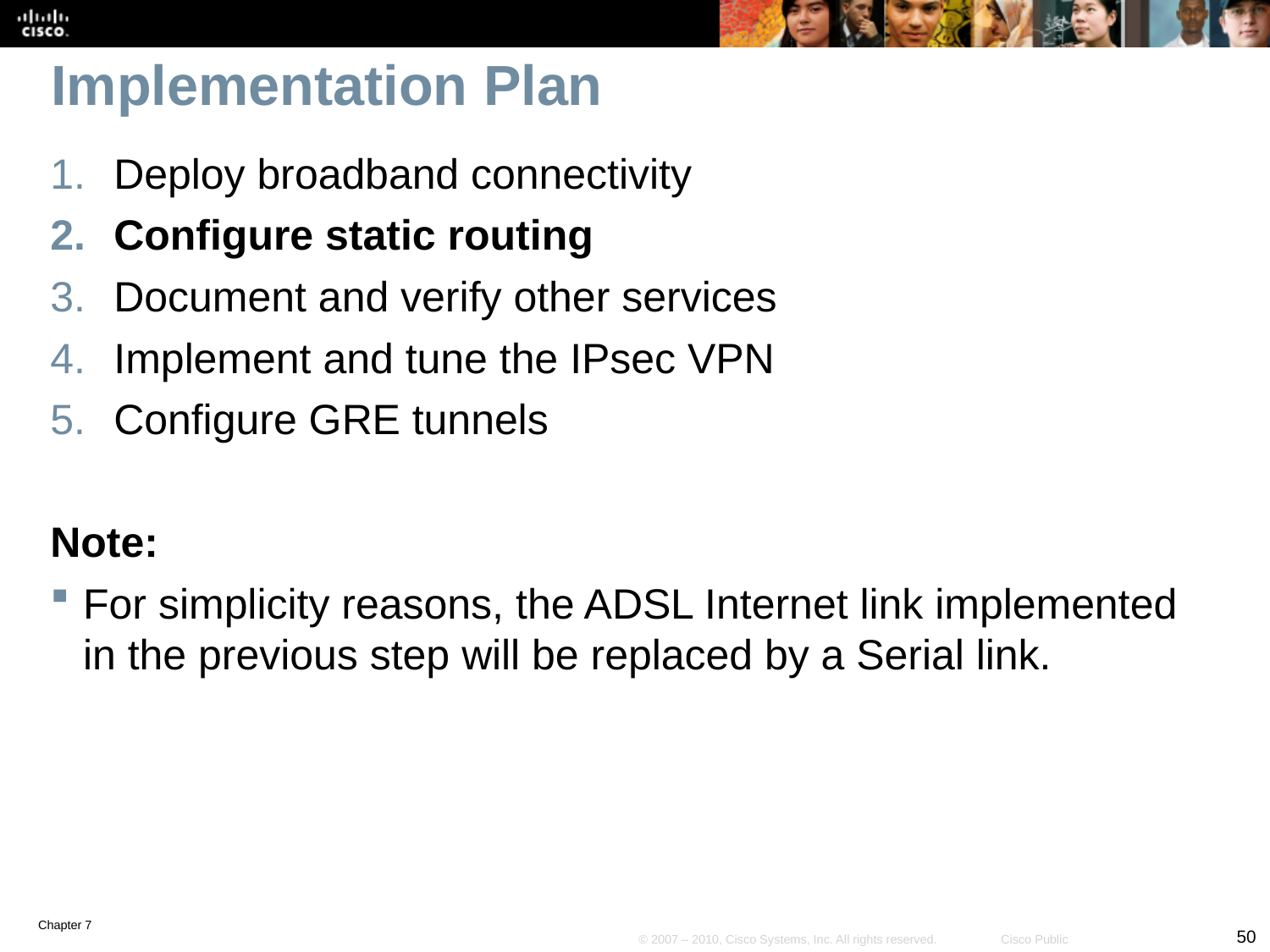

# Implementation Plan
Deploy broadband connectivity
Configure static routing
Document and verify other services
Implement and tune the IPsec VPN
Configure GRE tunnels

Note:
For simplicity reasons, the ADSL Internet link implemented in the previous step will be replaced by a Serial link.